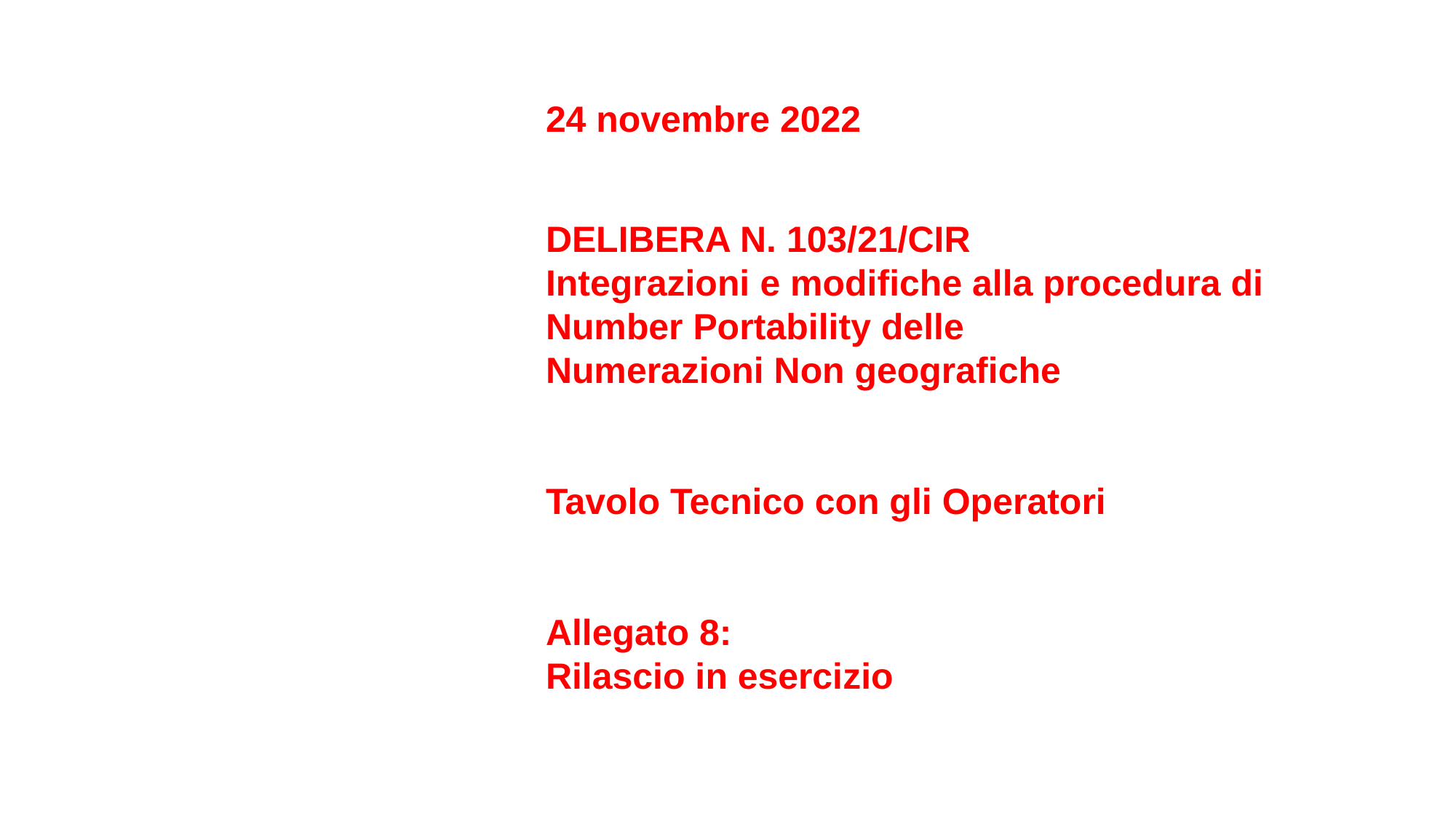

# 24 novembre 2022 DELIBERA N. 103/21/CIR Integrazioni e modifiche alla procedura di Number Portability delle Numerazioni Non geografiche Tavolo Tecnico con gli Operatori Allegato 8: Rilascio in esercizio